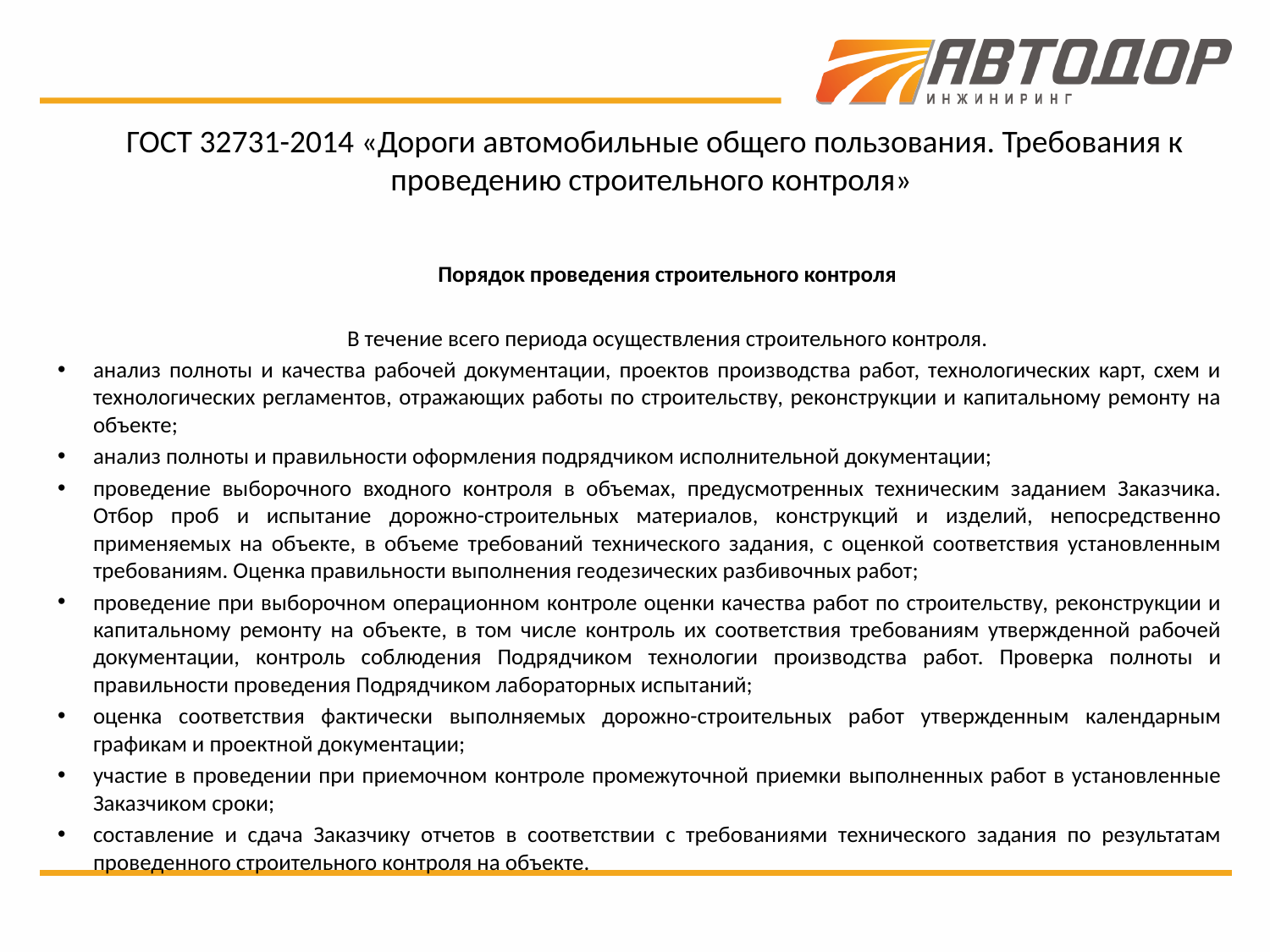

# ГОСТ 32731-2014 «Дороги автомобильные общего пользования. Требования к проведению строительного контроля»

Порядок проведения строительного контроля

В течение всего периода осуществления строительного контроля.
анализ полноты и качества рабочей документации, проектов производства работ, технологических карт, схем и технологических регламентов, отражающих работы по строительству, реконструкции и капитальному ремонту на объекте;
анализ полноты и правильности оформления подрядчиком исполнительной документации;
проведение выборочного входного контроля в объемах, предусмотренных техническим заданием Заказчика. Отбор проб и испытание дорожно-строительных материалов, конструкций и изделий, непосредственно применяемых на объекте, в объеме требований технического задания, с оценкой соответствия установленным требованиям. Оценка правильности выполнения геодезических разбивочных работ;
проведение при выборочном операционном контроле оценки качества работ по строительству, реконструкции и капитальному ремонту на объекте, в том числе контроль их соответствия требованиям утвержденной рабочей документации, контроль соблюдения Подрядчиком технологии производства работ. Проверка полноты и правильности проведения Подрядчиком лабораторных испытаний;
оценка соответствия фактически выполняемых дорожно-строительных работ утвержденным календарным графикам и проектной документации;
участие в проведении при приемочном контроле промежуточной приемки выполненных работ в установленные Заказчиком сроки;
составление и сдача Заказчику отчетов в соответствии с требованиями технического задания по результатам проведенного строительного контроля на объекте.